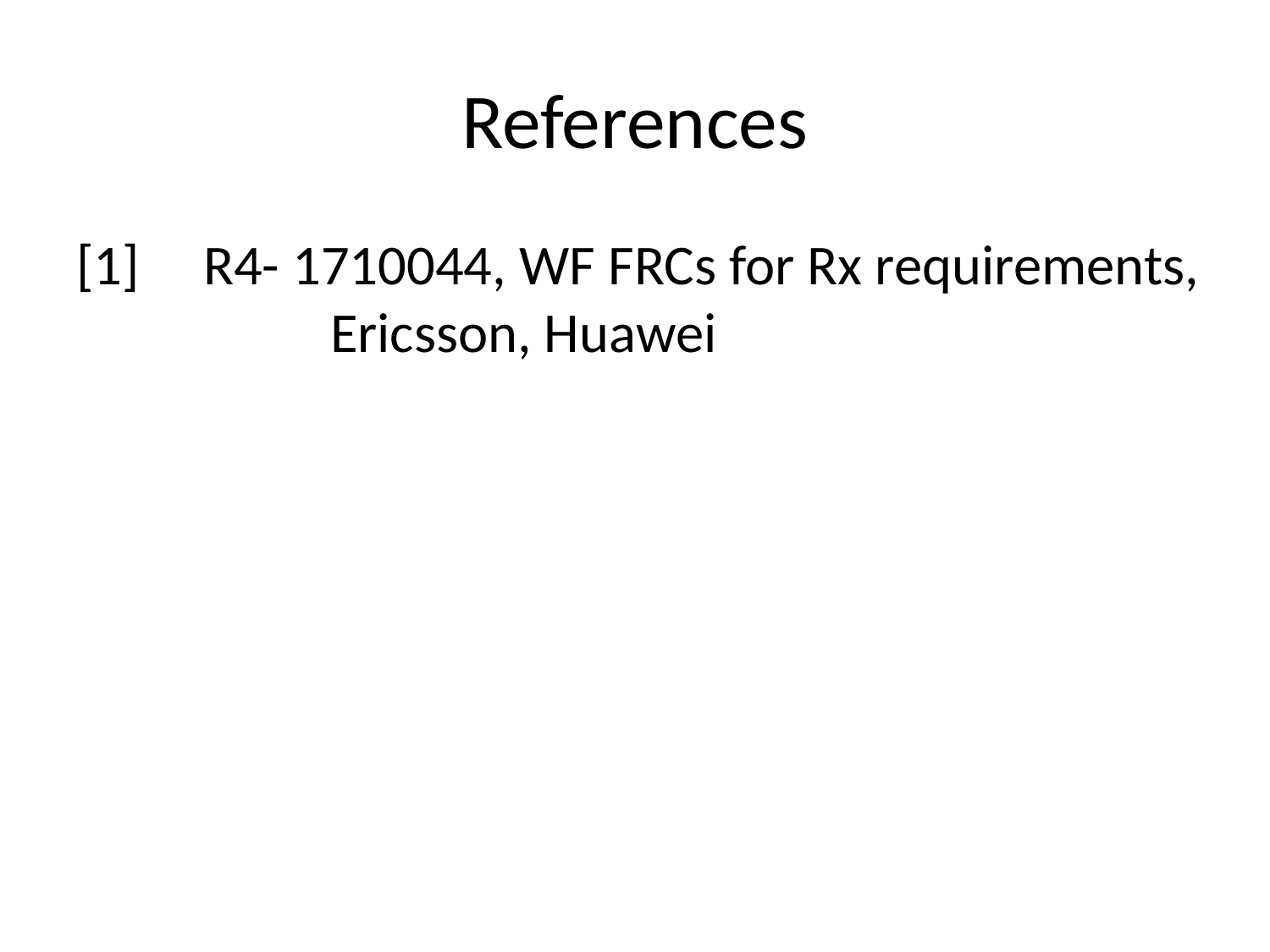

# References
[1]	R4- 1710044, WF FRCs for Rx requirements, 			Ericsson, Huawei